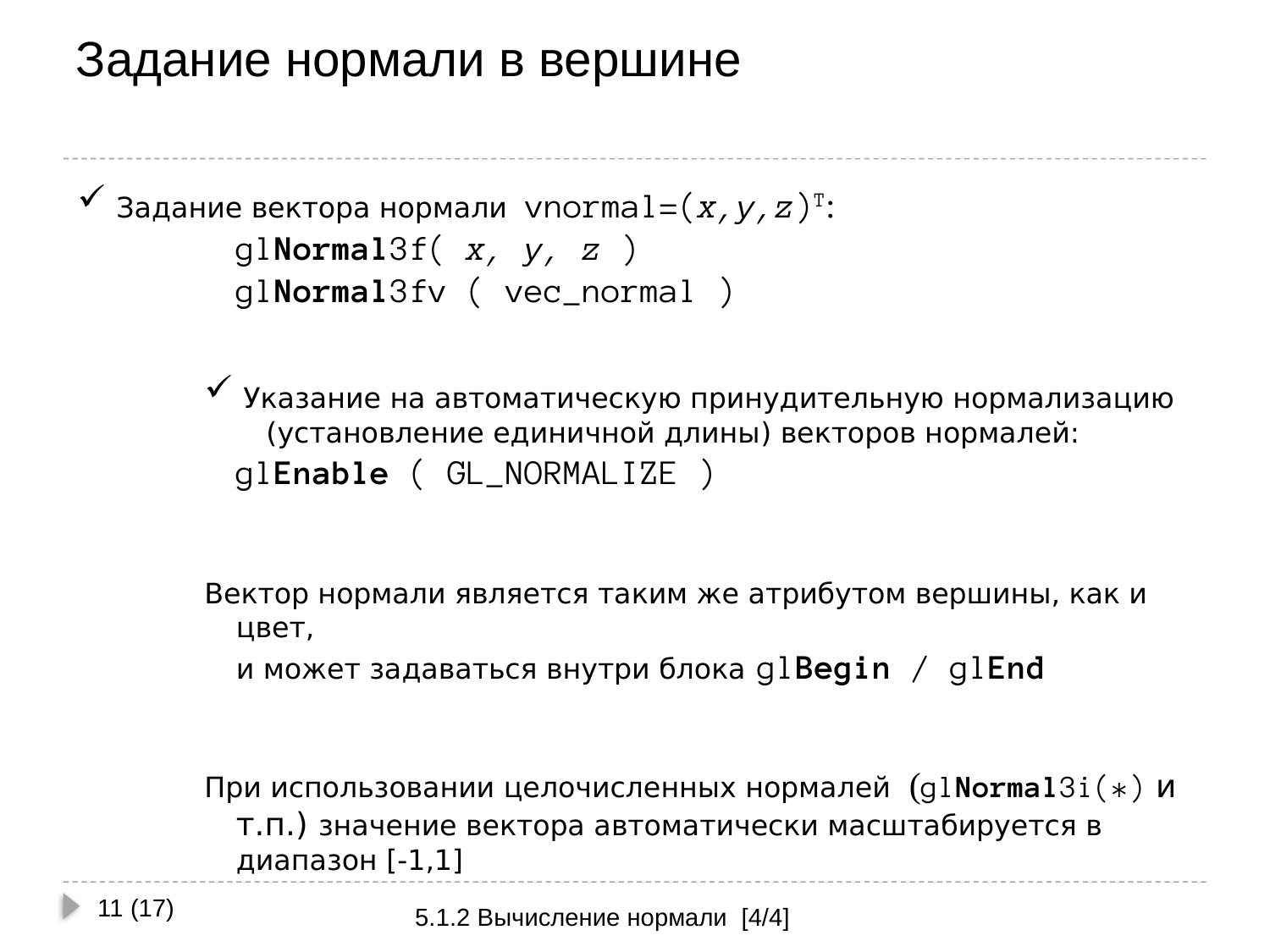

# Задание нормали в вершине
 Задание вектора нормали  vnormal=(x,y,z)T:
	glNormal3f( x, y, z )
	glNormal3fv ( veс_normal )

 Указание на автоматическую принудительную нормализацию
(установление единичной длины) векторов нормалей:
	glEnable ( GL_NORMALIZE )

Вектор нормали является таким же атрибутом вершины, как и цвет,
и может задаваться внутри блока glBegin / glEnd

При использовании целочисленных нормалей  (glNormal3i(*) и т.п.) значение вектора автоматически масштабируется в диапазон [-1,1]
11 (17)
5.1.2 Вычисление нормали  [4/4]